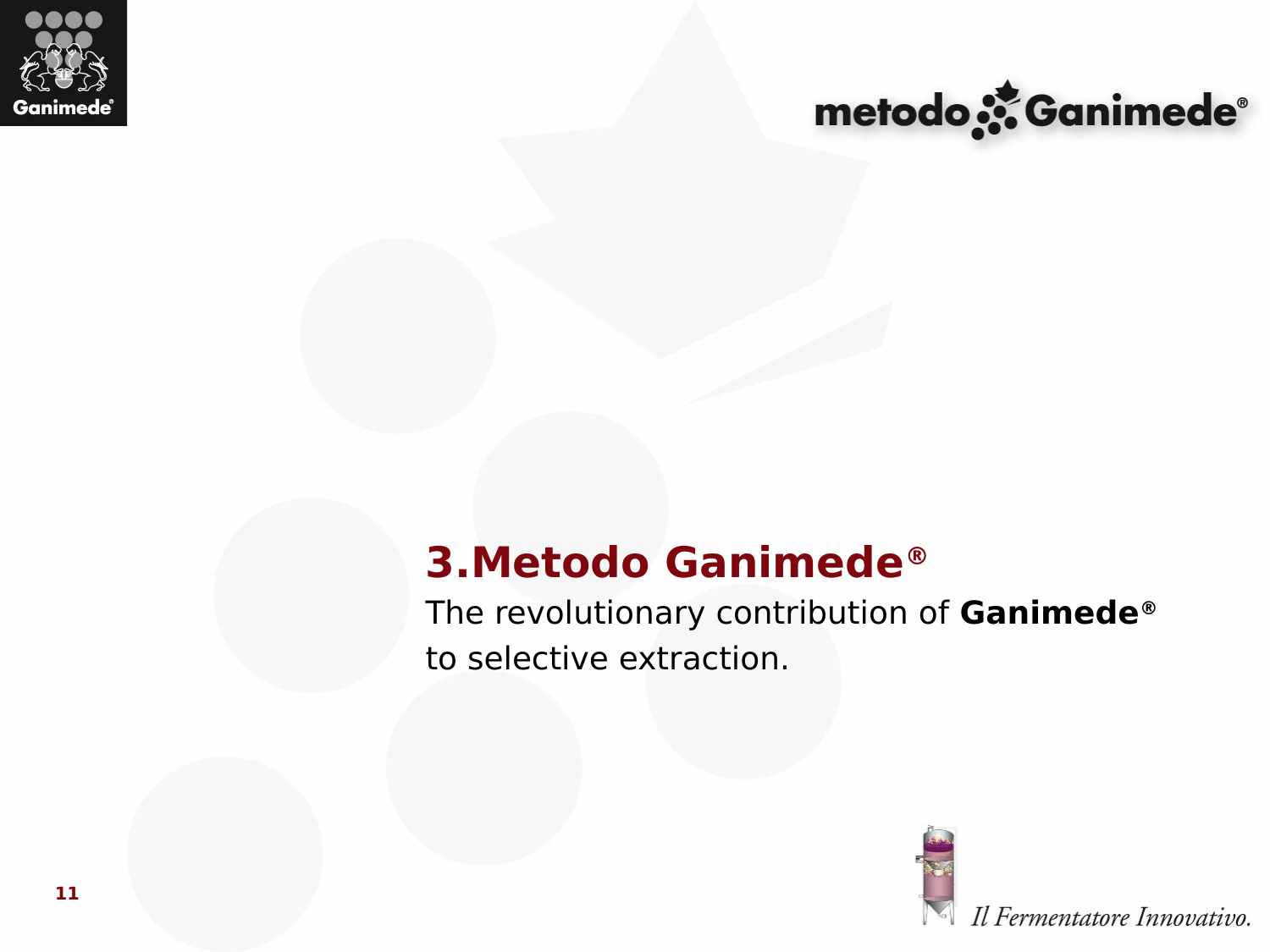

# 3.Metodo Ganimede® The revolutionary contribution of Ganimede® to selective extraction.
11